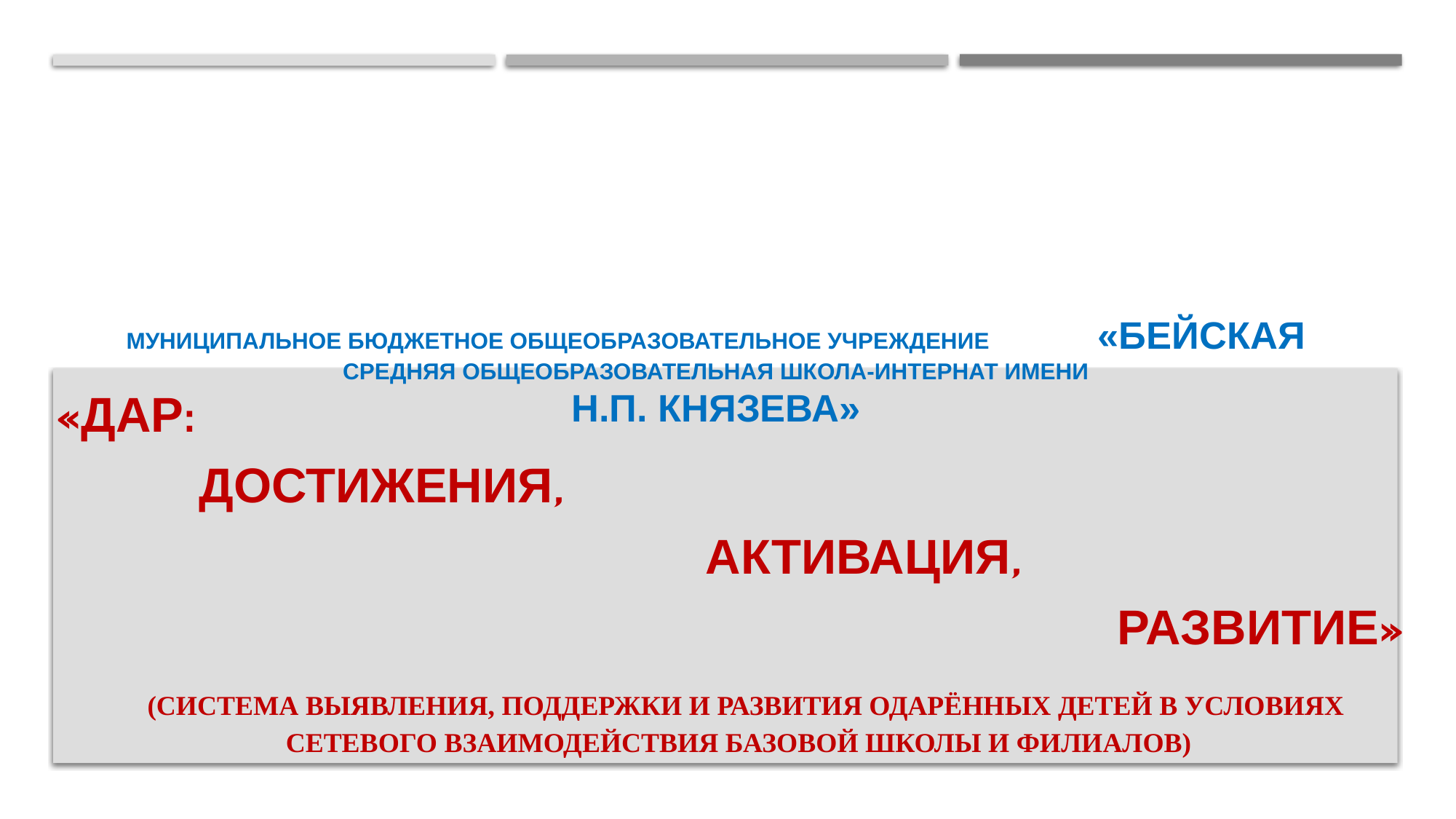

# Муниципальное бюджетное общеобразовательное учреждение                 «Бейская средняя общеобразовательная школа-интернат имени Н.П. Князева»
«ДАР:
         Достижения,
                                         Активация,
                                                                   Развитие»
 (система выявления, поддержки и развития одарённых детей в условиях сетевого взаимодействия базовой школы и филиалов)